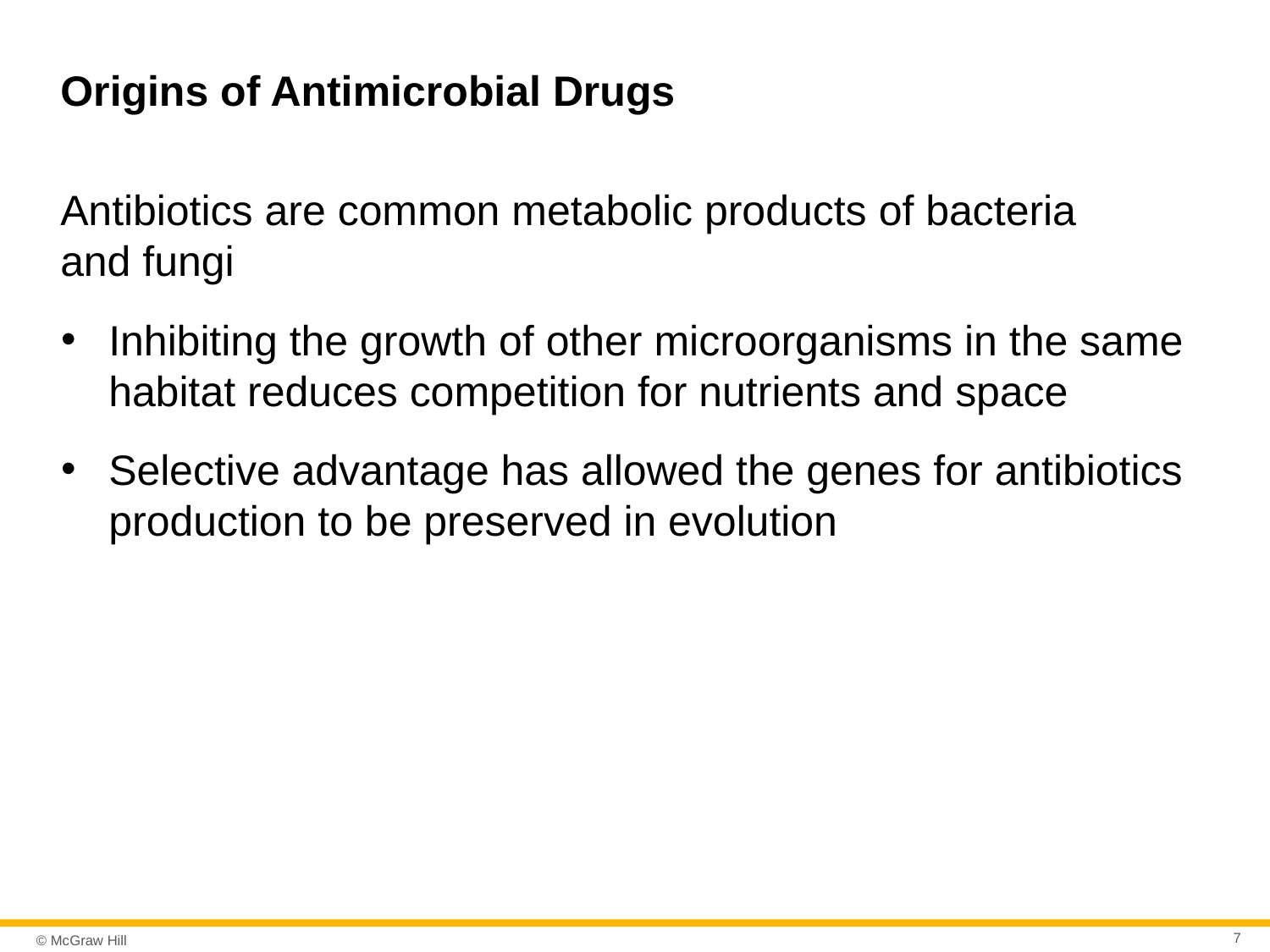

# Origins of Antimicrobial Drugs
Antibiotics are common metabolic products of bacteria and fungi
Inhibiting the growth of other microorganisms in the same habitat reduces competition for nutrients and space
Selective advantage has allowed the genes for antibiotics production to be preserved in evolution